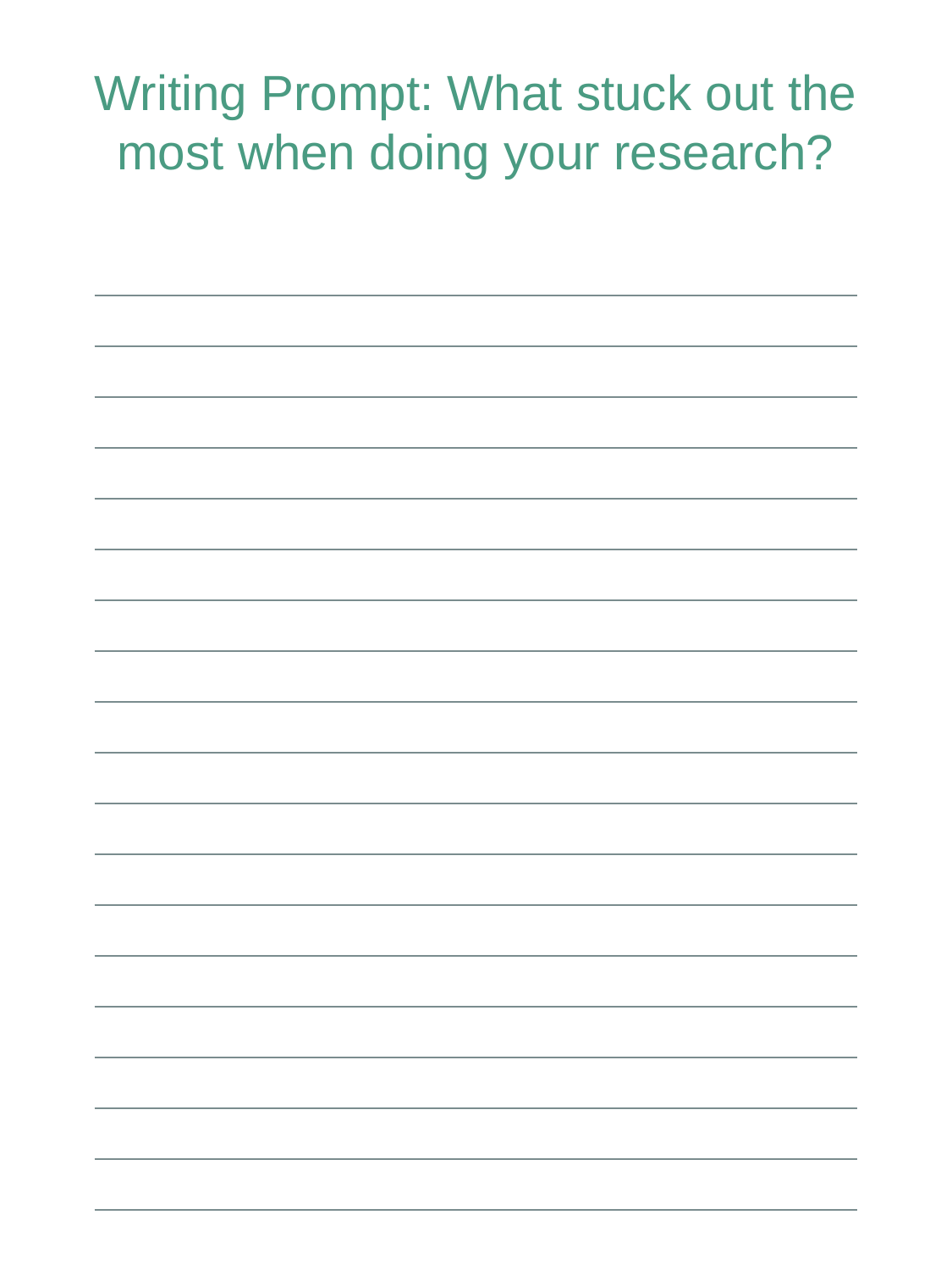

Writing Prompt: What stuck out the most when doing your research?
|  |
| --- |
|  |
|  |
|  |
|  |
|  |
|  |
|  |
|  |
|  |
|  |
|  |
|  |
|  |
|  |
|  |
|  |
|  |